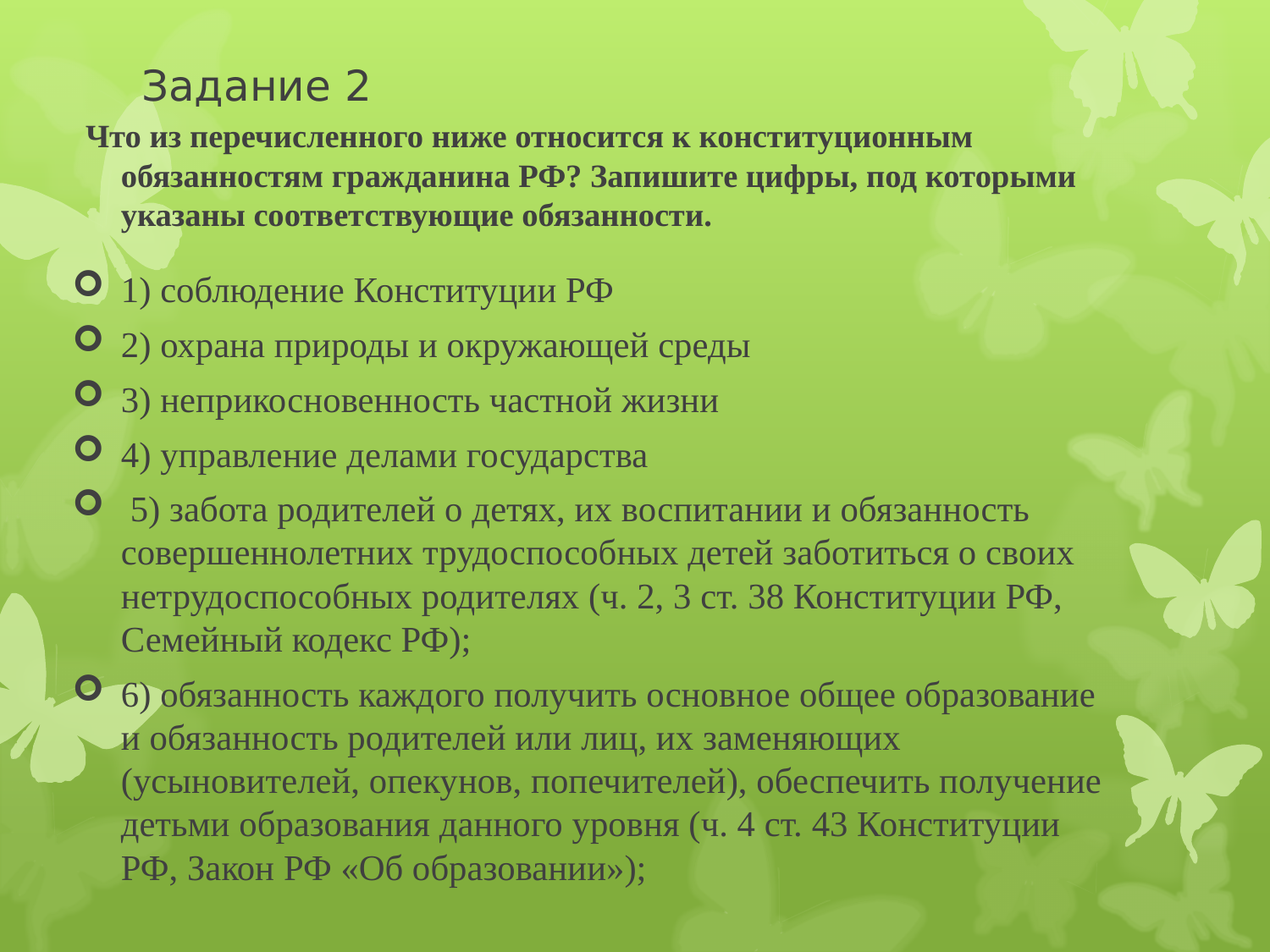

# Задание 2
   Что из перечисленного ниже относится к конституционным обязанностям гражданина РФ? Запишите цифры, под которыми указаны соответствующие обязанности.

1) соблюдение Конституции РФ
2) охрана природы и окружающей среды
3) неприкосновенность частной жизни
4) управление делами государства
 5) забота родителей о детях, их воспитании и обязанность совершеннолетних трудоспособных детей заботиться о своих нетрудоспособных родителях (ч. 2, 3 ст. 38 Конституции РФ, Семейный кодекс РФ);
6) обязанность каждого получить основное общее образование и обязанность родителей или лиц, их заменяющих (усыновителей, опекунов, попечителей), обеспечить получение детьми образования данного уровня (ч. 4 ст. 43 Конституции РФ, Закон РФ «Об образовании»);